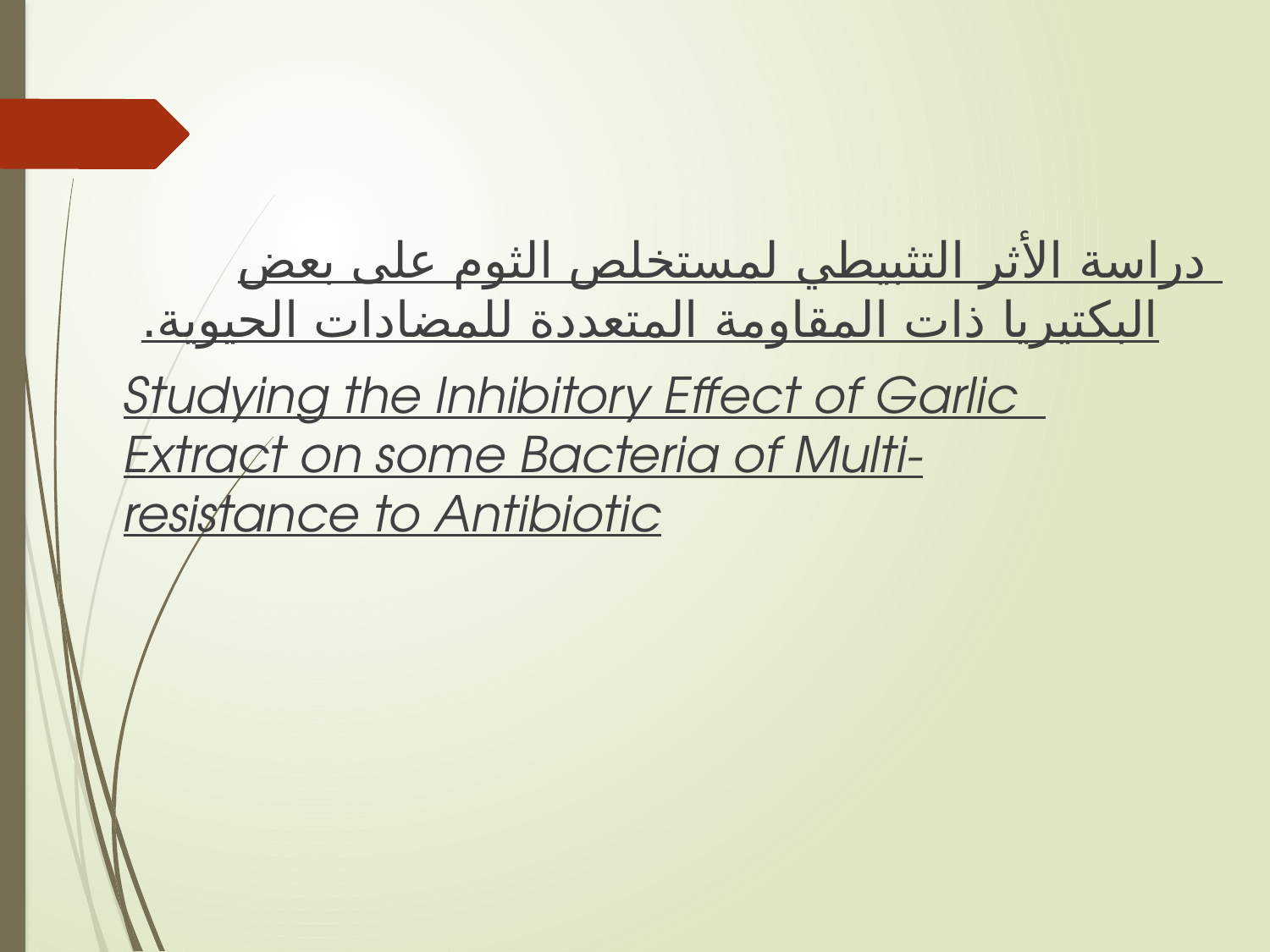

دراسة الأثر التثبيطي لمستخلص الثوم على بعض البكتيريا ذات المقاومة المتعددة للمضادات الحيوية.
Studying the Inhibitory Effect of Garlic   Extract on some Bacteria of Multi- resistance to Antibiotic